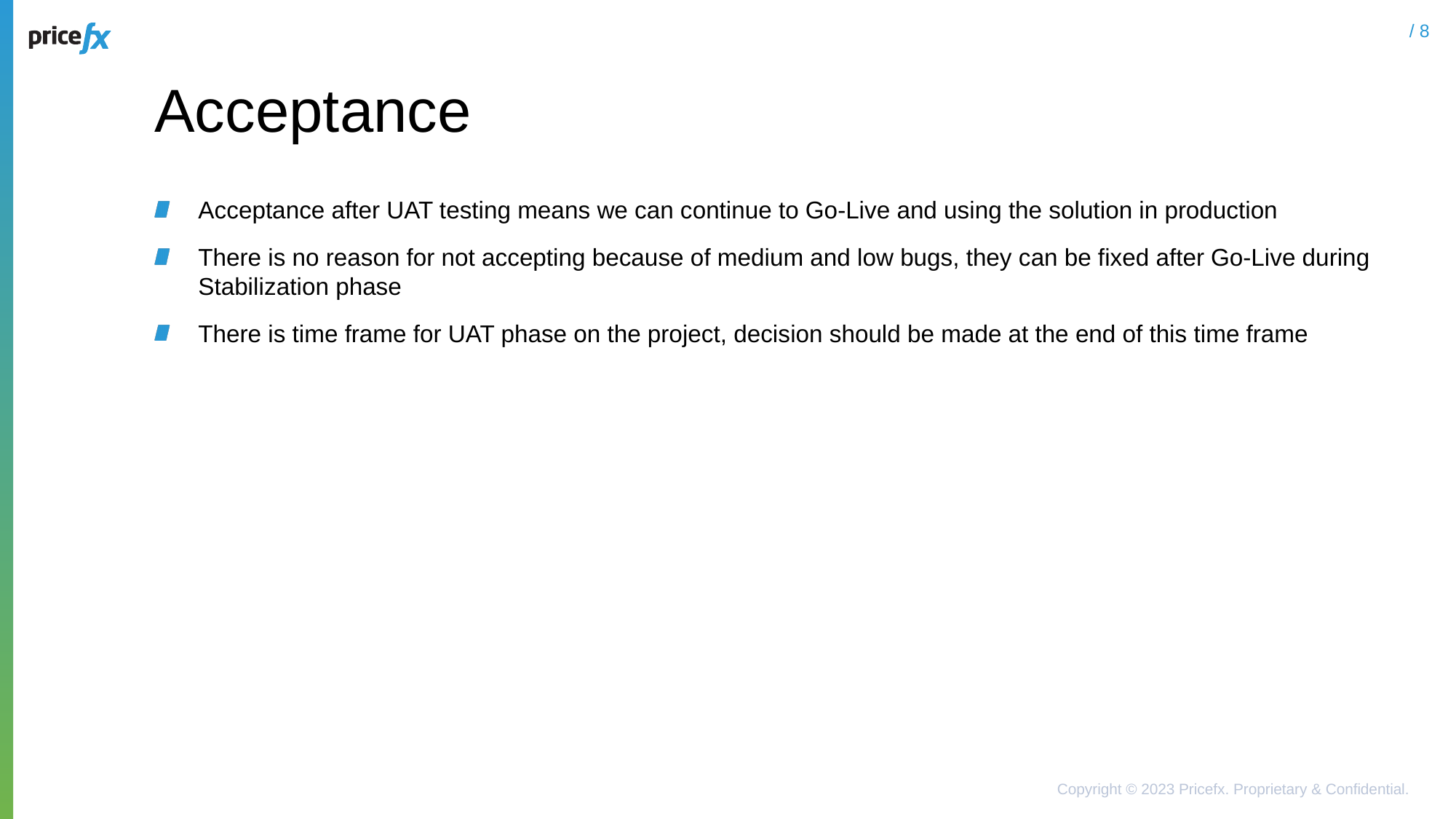

# Acceptance
Acceptance after UAT testing means we can continue to Go-Live and using the solution in production
There is no reason for not accepting because of medium and low bugs, they can be fixed after Go-Live during Stabilization phase
There is time frame for UAT phase on the project, decision should be made at the end of this time frame